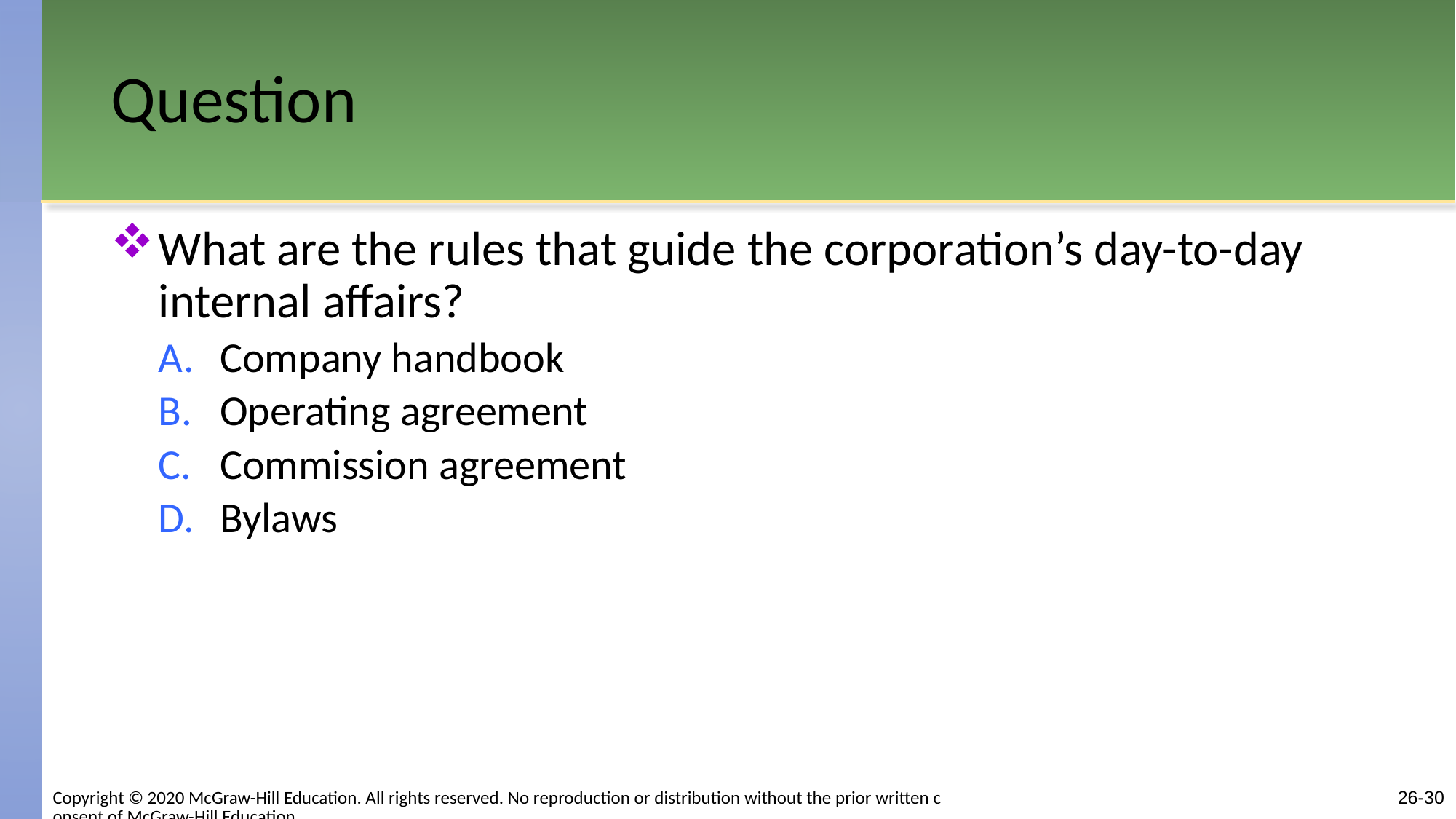

# Question
What are the rules that guide the corporation’s day-to-day internal affairs?
Company handbook
Operating agreement
Commission agreement
Bylaws
Copyright © 2020 McGraw-Hill Education. All rights reserved. No reproduction or distribution without the prior written consent of McGraw-Hill Education.
26-30